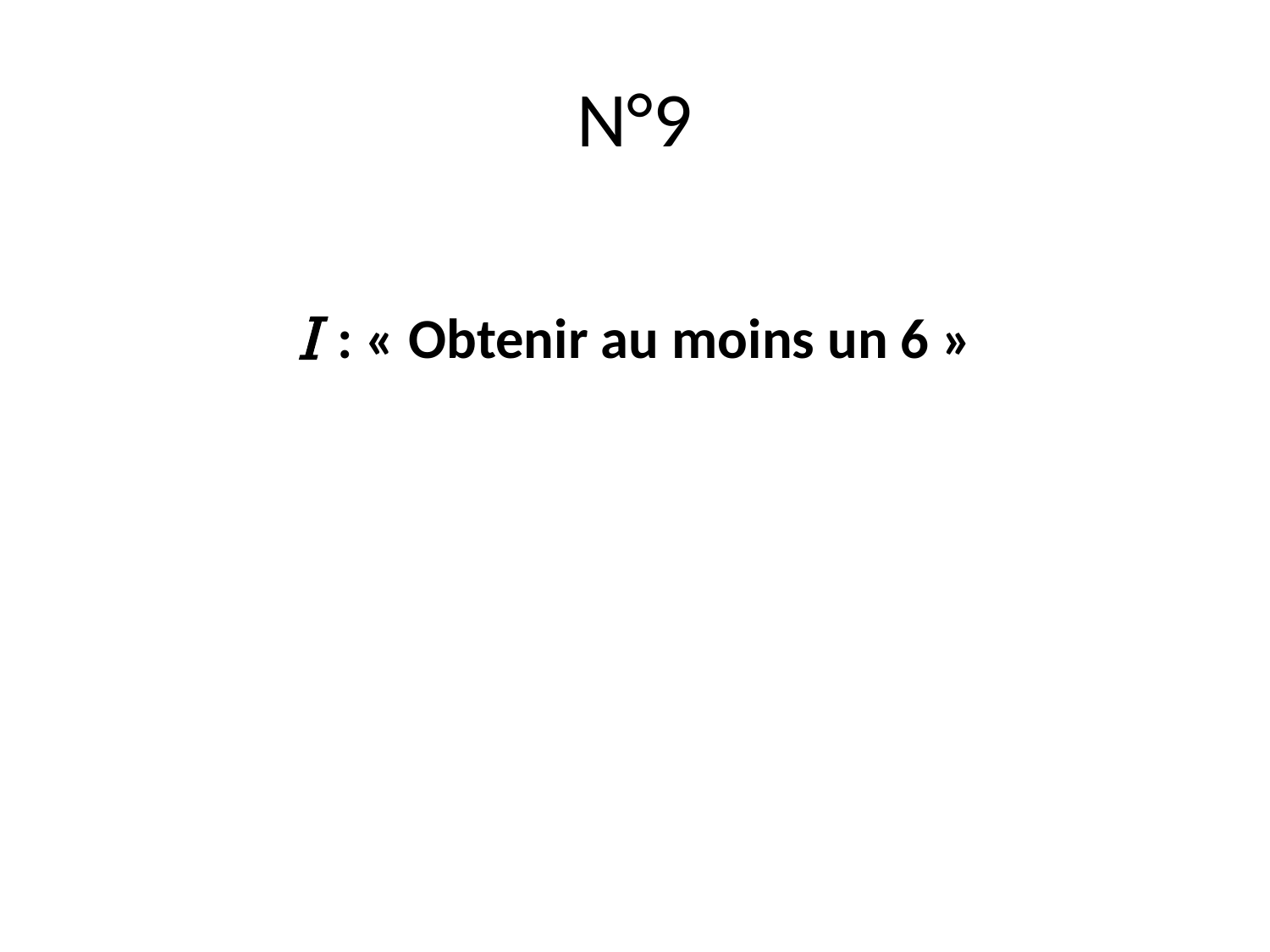

# N°9
I : « Obtenir au moins un 6 »